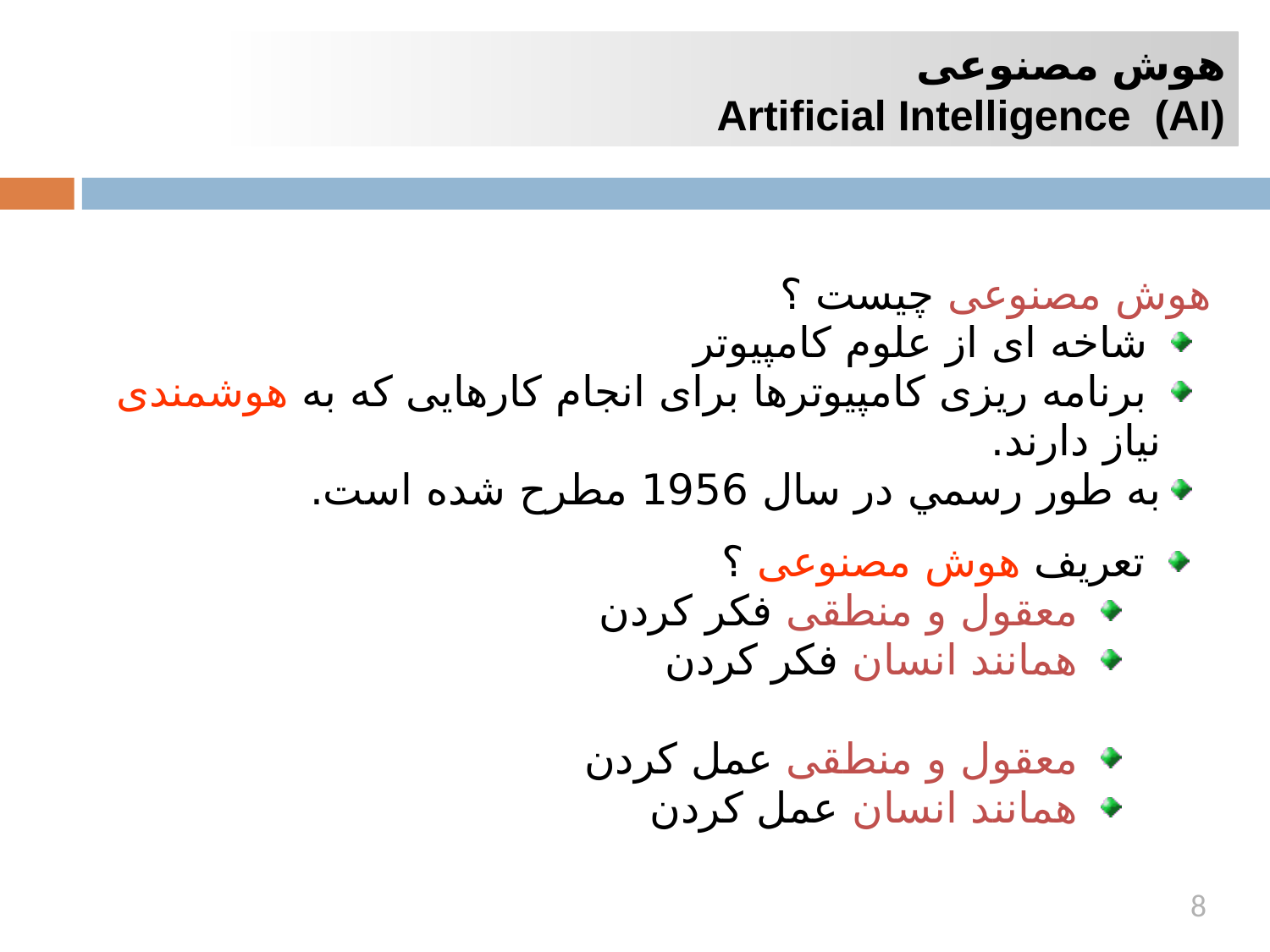

هوش مصنوعی
Artificial Intelligence  (AI)
 هوش مصنوعی چيست ؟
 شاخه ای از علوم کامپيوتر
 برنامه ريزی کامپيوترها برای انجام کارهايی که به هوشمندی نياز دارند.
به طور رسمي در سال 1956 مطرح شده است.

 تعريف هوش مصنوعی ؟
 معقول و منطقی فکر کردن
 همانند انسان فکر کردن

 معقول و منطقی عمل کردن
 همانند انسان عمل کردن

8